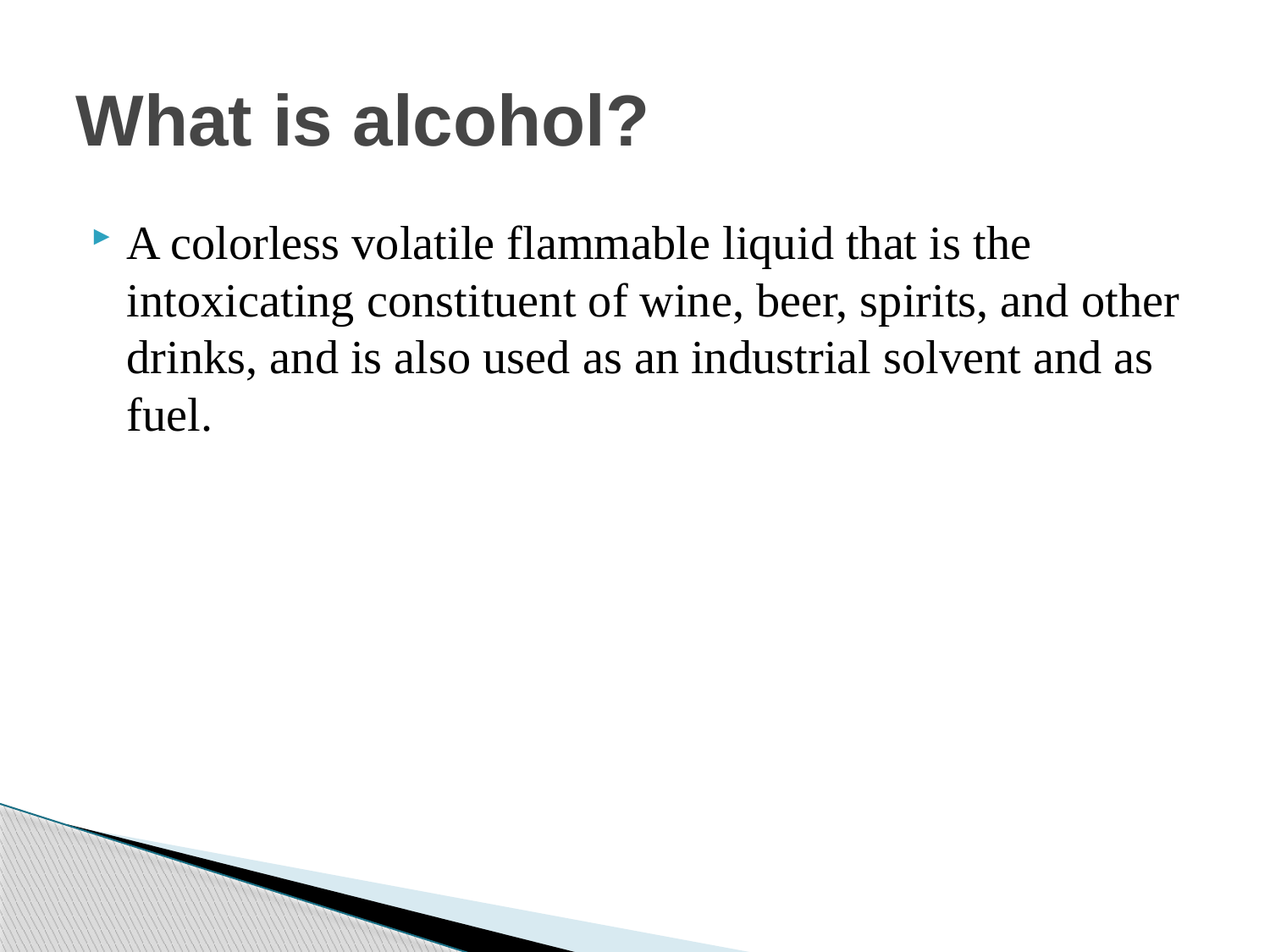

# What is alcohol?
A colorless volatile flammable liquid that is the intoxicating constituent of wine, beer, spirits, and other drinks, and is also used as an industrial solvent and as fuel.